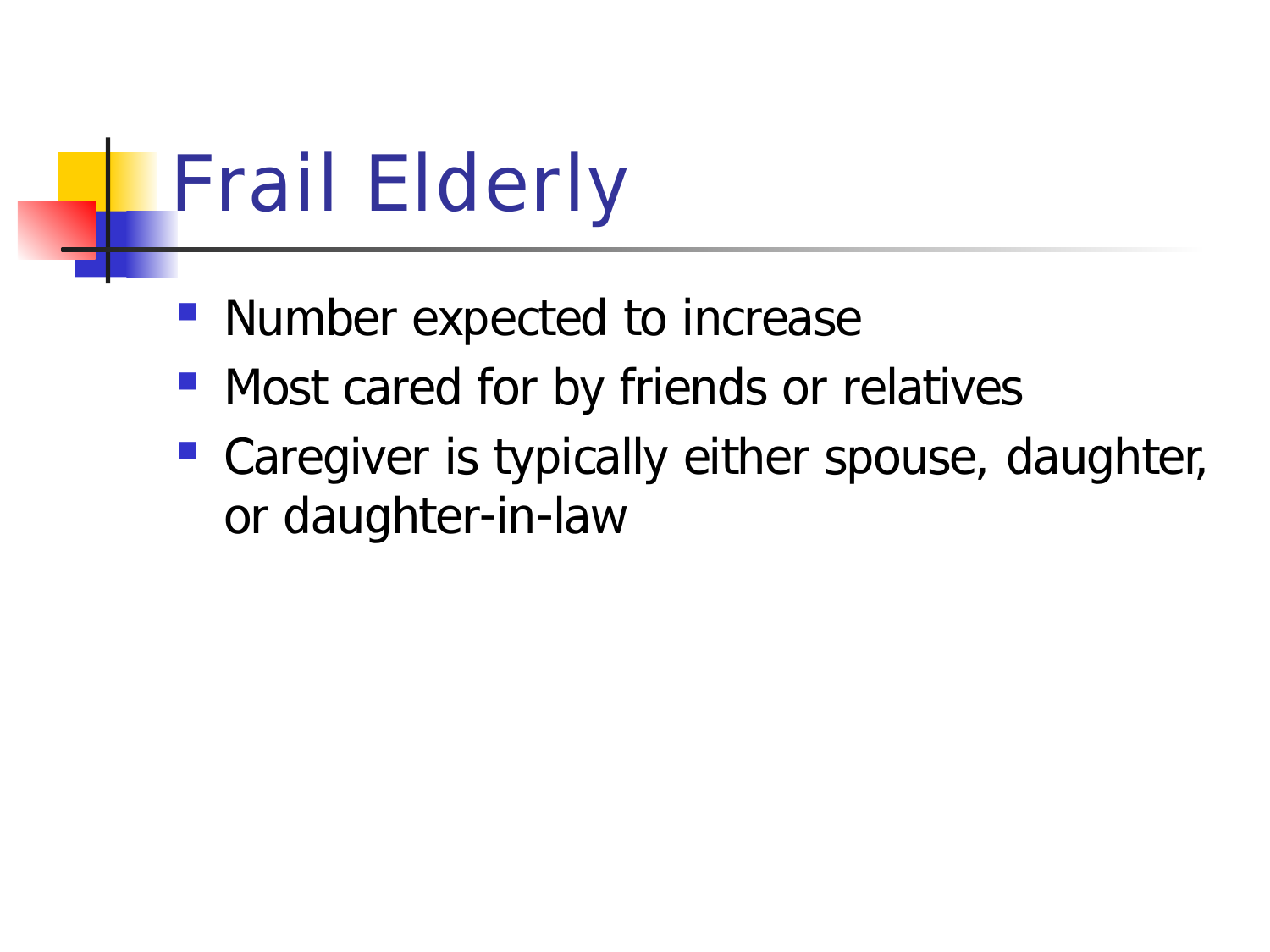

# Frail Elderly
Number expected to increase
Most cared for by friends or relatives
Caregiver is typically either spouse, daughter, or daughter-in-law